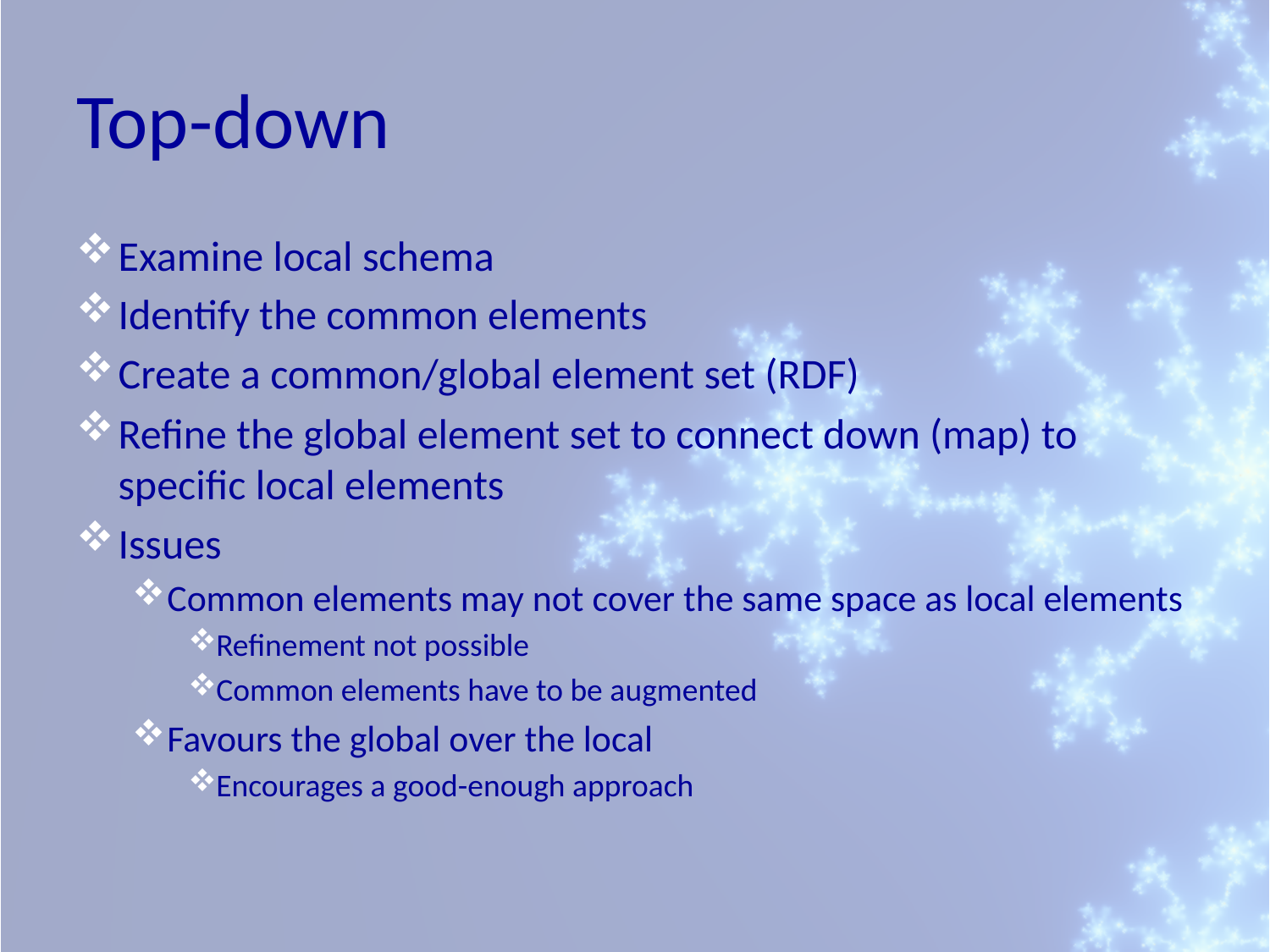

# Top-down
Examine local schema
Identify the common elements
Create a common/global element set (RDF)
Refine the global element set to connect down (map) to specific local elements
Issues
Common elements may not cover the same space as local elements
Refinement not possible
Common elements have to be augmented
Favours the global over the local
Encourages a good-enough approach